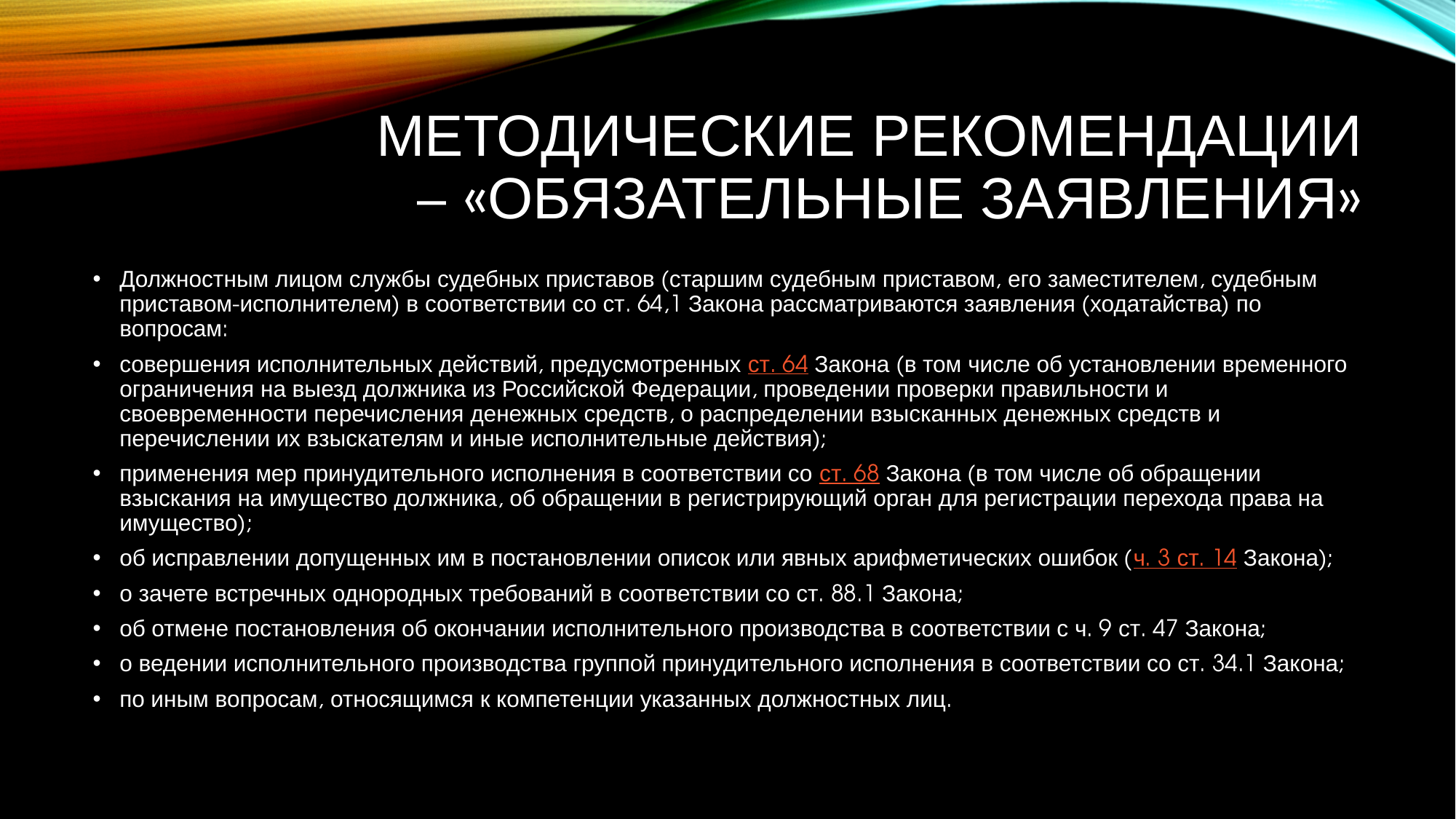

# Методические рекомендации – «обязательные заявления»
Должностным лицом службы судебных приставов (старшим судебным приставом, его заместителем, судебным приставом-исполнителем) в соответствии со ст. 64,1 Закона рассматриваются заявления (ходатайства) по вопросам:
совершения исполнительных действий, предусмотренных ст. 64 Закона (в том числе об установлении временного ограничения на выезд должника из Российской Федерации, проведении проверки правильности и своевременности перечисления денежных средств, о распределении взысканных денежных средств и перечислении их взыскателям и иные исполнительные действия);
применения мер принудительного исполнения в соответствии со ст. 68 Закона (в том числе об обращении взыскания на имущество должника, об обращении в регистрирующий орган для регистрации перехода права на имущество);
об исправлении допущенных им в постановлении описок или явных арифметических ошибок (ч. 3 ст. 14 Закона);
о зачете встречных однородных требований в соответствии со ст. 88.1 Закона;
об отмене постановления об окончании исполнительного производства в соответствии с ч. 9 ст. 47 Закона;
о ведении исполнительного производства группой принудительного исполнения в соответствии со ст. 34.1 Закона;
по иным вопросам, относящимся к компетенции указанных должностных лиц.